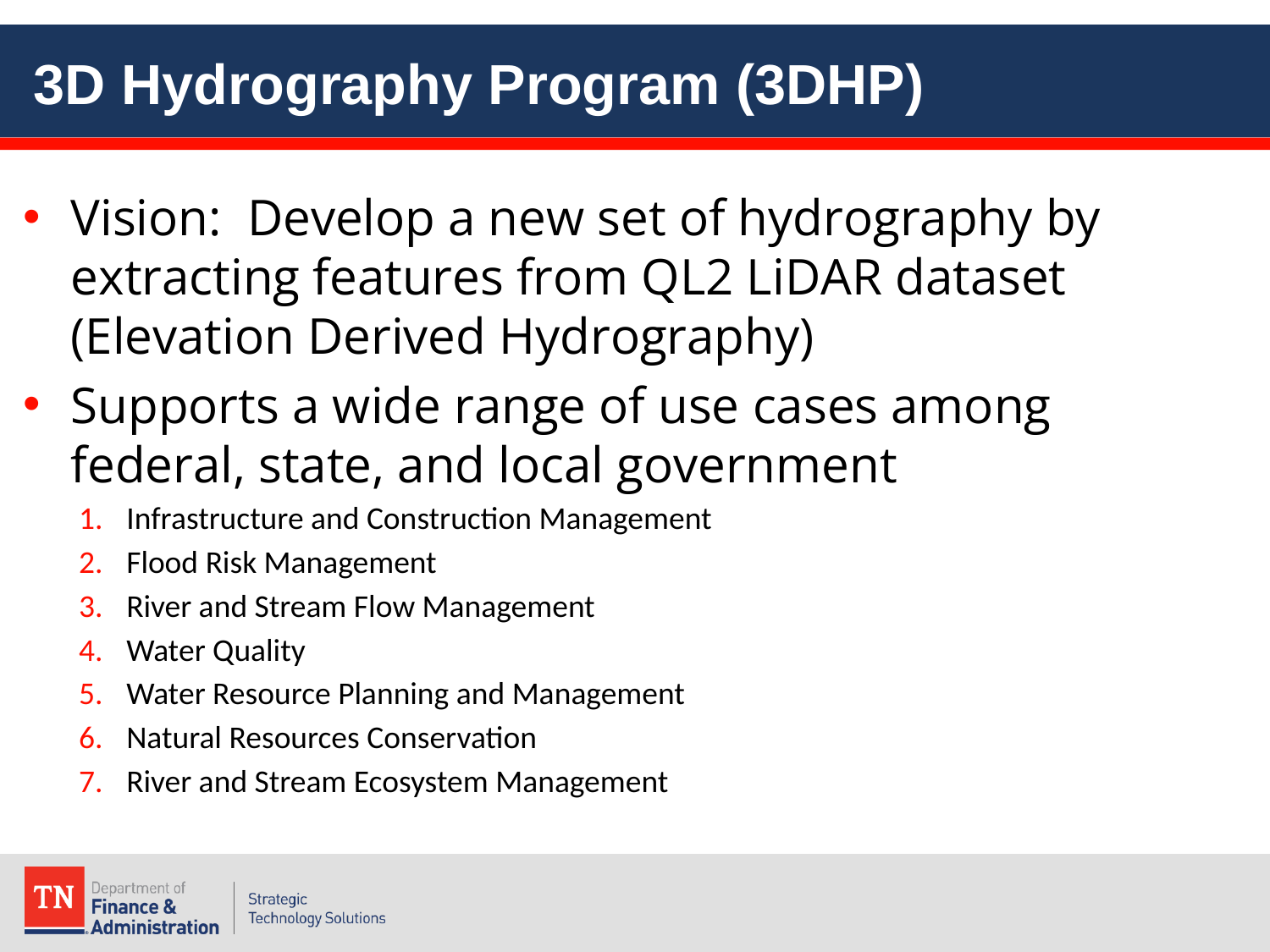

# 3D Hydrography Program (3DHP)
Vision:  Develop a new set of hydrography by extracting features from QL2 LiDAR dataset (Elevation Derived Hydrography)
Supports a wide range of use cases among federal, state, and local government
Infrastructure and Construction Management
Flood Risk Management
River and Stream Flow Management
Water Quality
Water Resource Planning and Management
Natural Resources Conservation
River and Stream Ecosystem Management